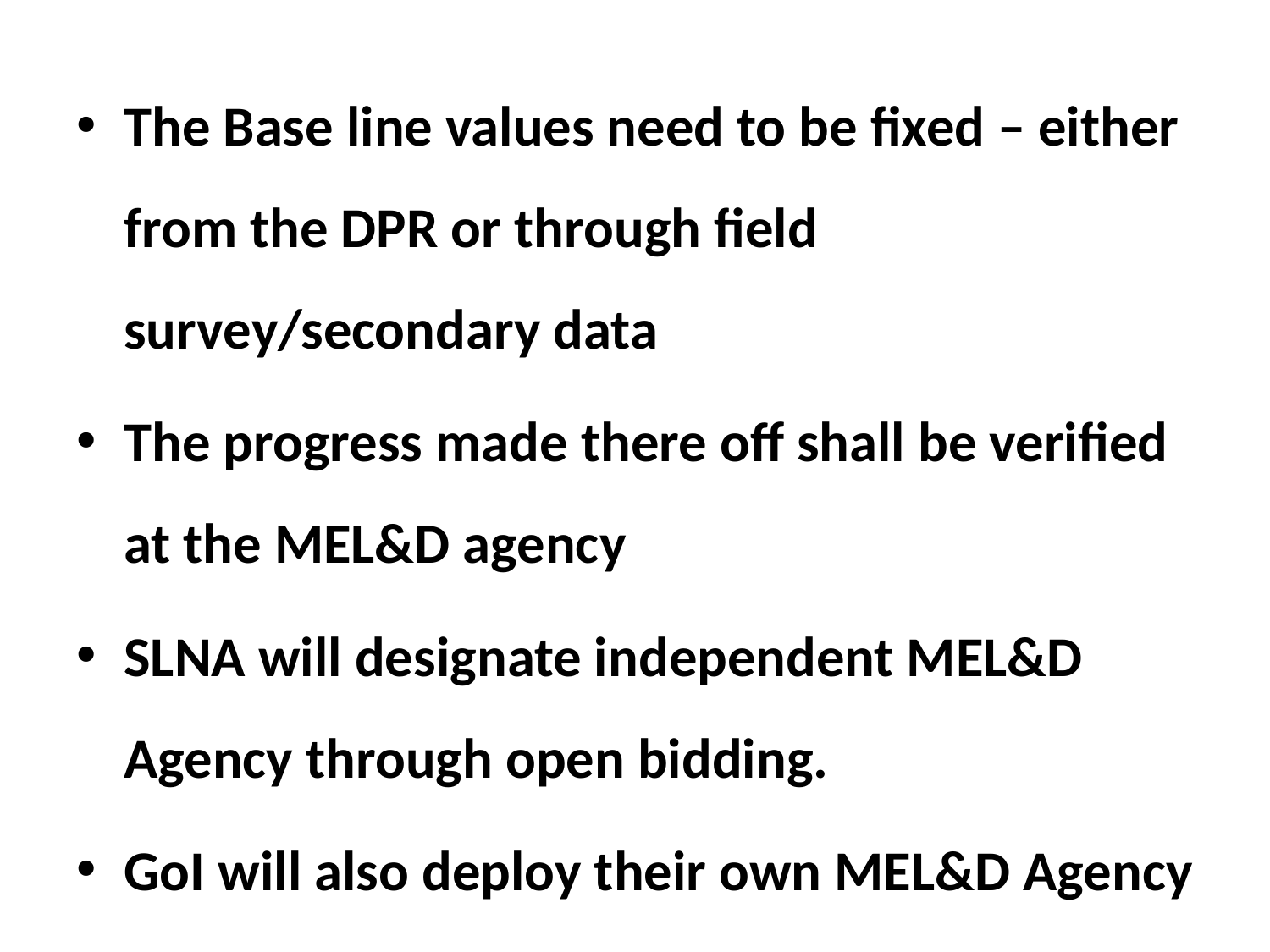

The Base line values need to be fixed – either from the DPR or through field survey/secondary data
The progress made there off shall be verified at the MEL&D agency
SLNA will designate independent MEL&D Agency through open bidding.
GoI will also deploy their own MEL&D Agency